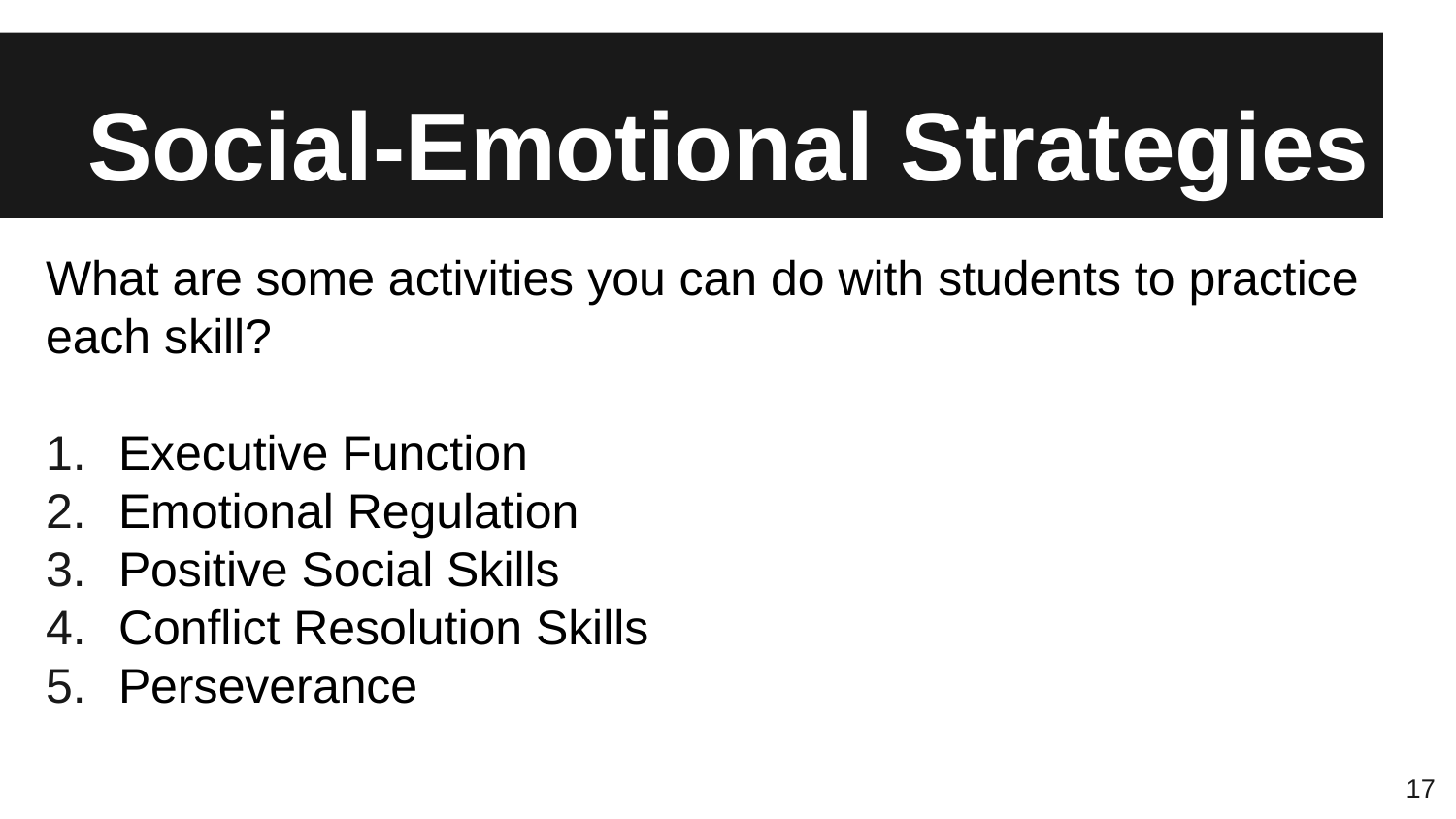

# Social-Emotional Strategies
What are some activities you can do with students to practice each skill?

Executive Function
Emotional Regulation
Positive Social Skills
Conflict Resolution Skills
Perseverance

17